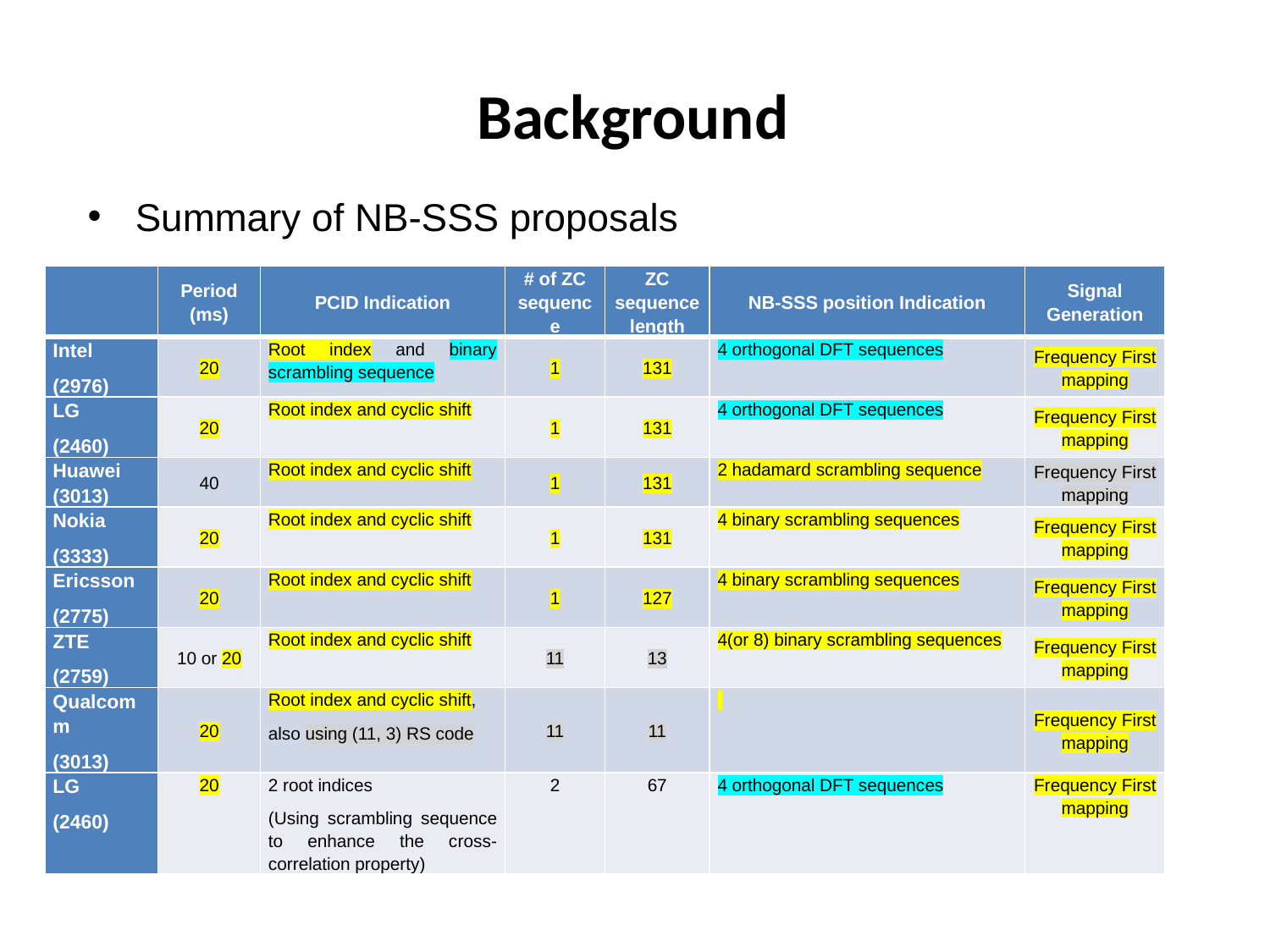

Background
Summary of NB-SSS proposals
|  | Period (ms) | PCID Indication | # of ZC sequence | ZC sequence length | NB-SSS position Indication | Signal Generation |
| --- | --- | --- | --- | --- | --- | --- |
| Intel (2976) | 20 | Root index and binary scrambling sequence | 1 | 131 | 4 orthogonal DFT sequences | Frequency First mapping |
| LG (2460) | 20 | Root index and cyclic shift | 1 | 131 | 4 orthogonal DFT sequences | Frequency First mapping |
| Huawei (3013) | 40 | Root index and cyclic shift | 1 | 131 | 2 hadamard scrambling sequence | Frequency First mapping |
| Nokia (3333) | 20 | Root index and cyclic shift | 1 | 131 | 4 binary scrambling sequences | Frequency First mapping |
| Ericsson (2775) | 20 | Root index and cyclic shift | 1 | 127 | 4 binary scrambling sequences | Frequency First mapping |
| ZTE (2759) | 10 or 20 | Root index and cyclic shift | 11 | 13 | 4(or 8) binary scrambling sequences | Frequency First mapping |
| Qualcomm (3013) | 20 | Root index and cyclic shift, also using (11, 3) RS code | 11 | 11 |  | Frequency First mapping |
| LG (2460) | 20 | 2 root indices (Using scrambling sequence to enhance the cross-correlation property) | 2 | 67 | 4 orthogonal DFT sequences | Frequency First mapping |